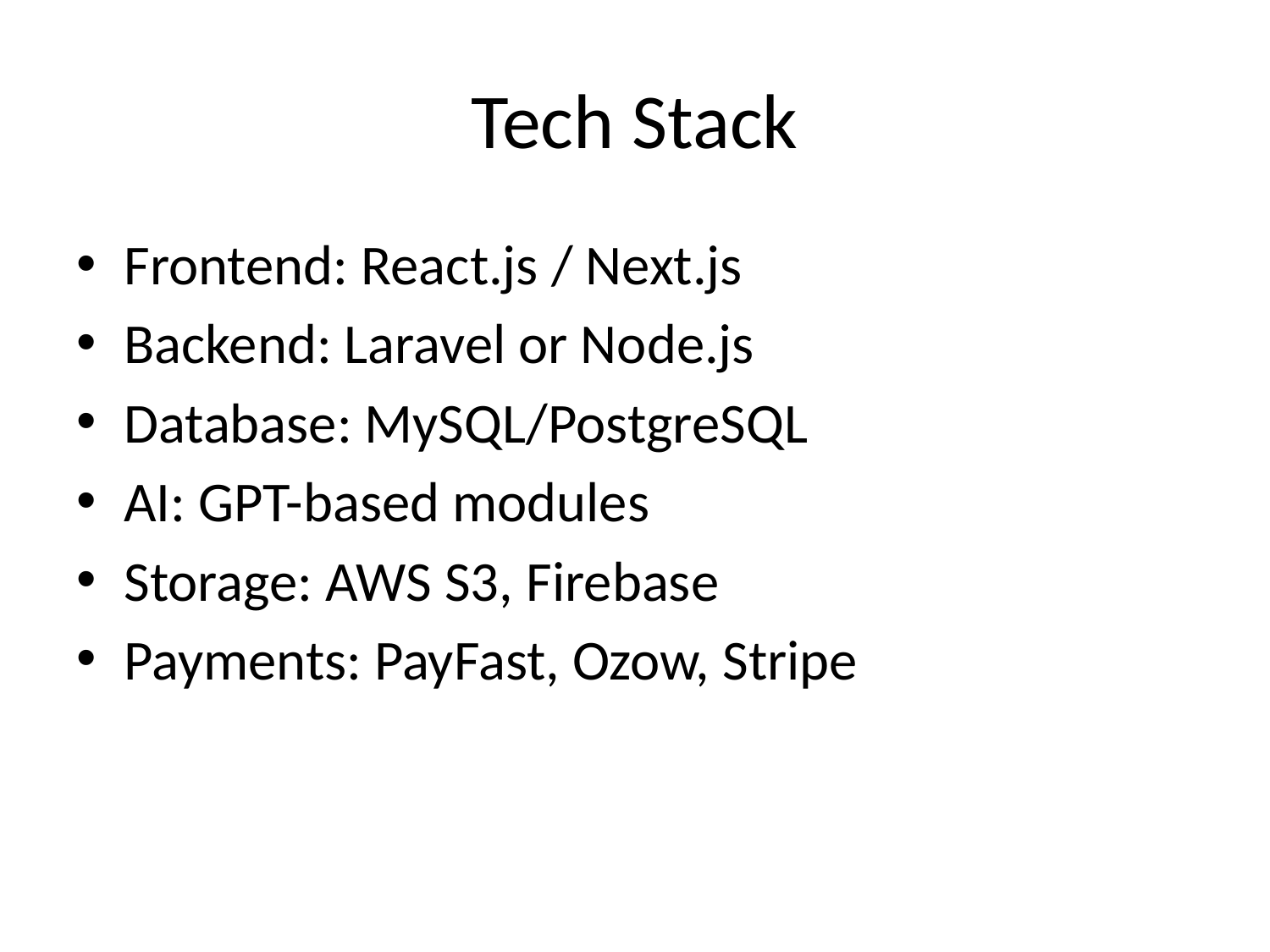

# Tech Stack
Frontend: React.js / Next.js
Backend: Laravel or Node.js
Database: MySQL/PostgreSQL
AI: GPT-based modules
Storage: AWS S3, Firebase
Payments: PayFast, Ozow, Stripe